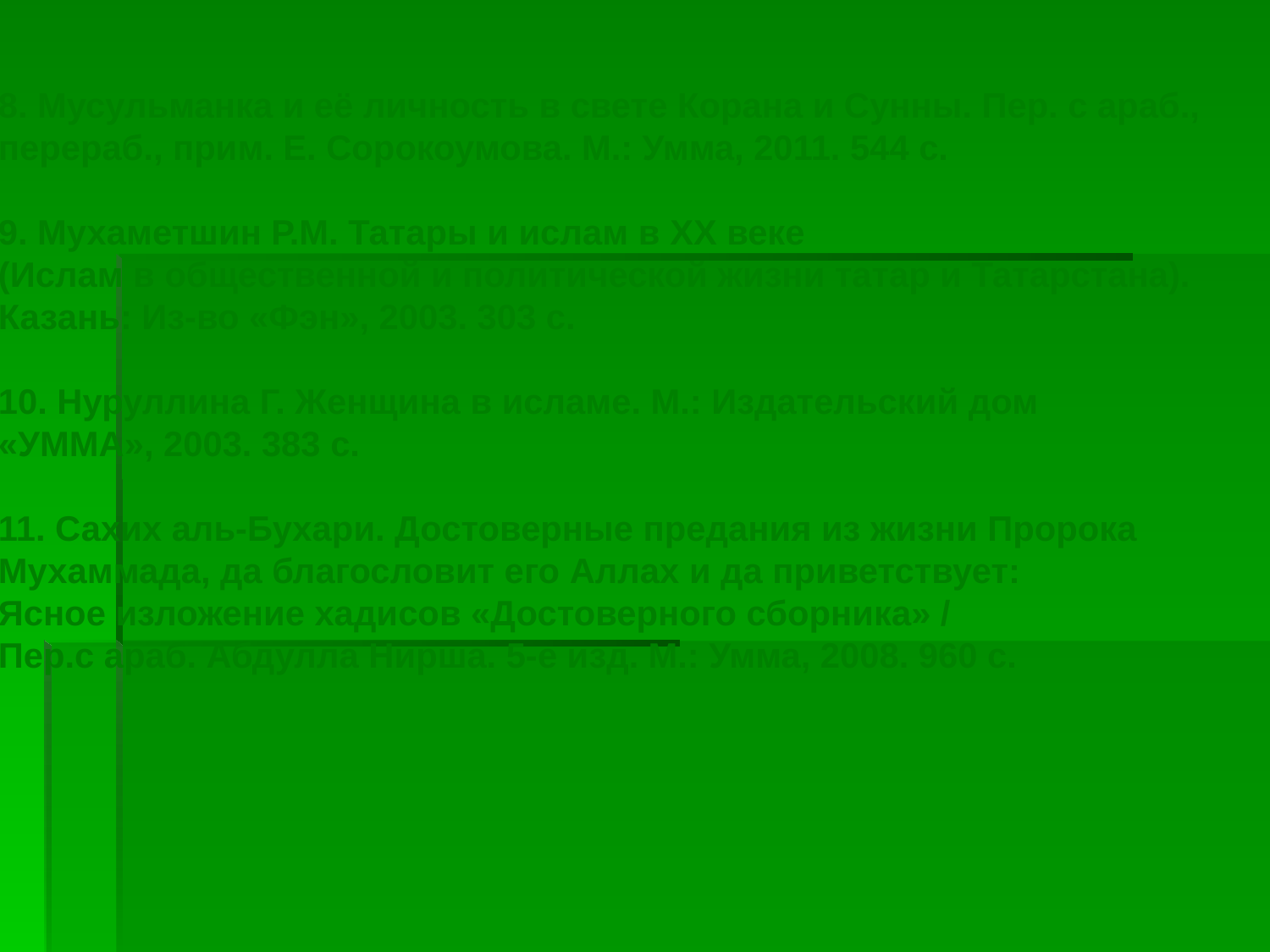

8. Мусульманка и её личность в свете Корана и Сунны. Пер. с араб.,
перераб., прим. Е. Сорокоумова. М.: Умма, 2011. 544 с.

9. Мухаметшин Р.М. Татары и ислам в XX веке
(Ислам в общественной и политической жизни татар и Татарстана).
Казань: Из-во «Фэн», 2003. 303 с.

10. Нуруллина Г. Женщина в исламе. М.: Издательский дом
«УММА», 2003. 383 с.

11. Сахих аль-Бухари. Достоверные предания из жизни Пророка
Мухаммада, да благословит его Аллах и да приветствует:
Ясное изложение хадисов «Достоверного сборника» /
Пер.с араб. Абдулла Нирша. 5-е изд. М.: Умма, 2008. 960 с.